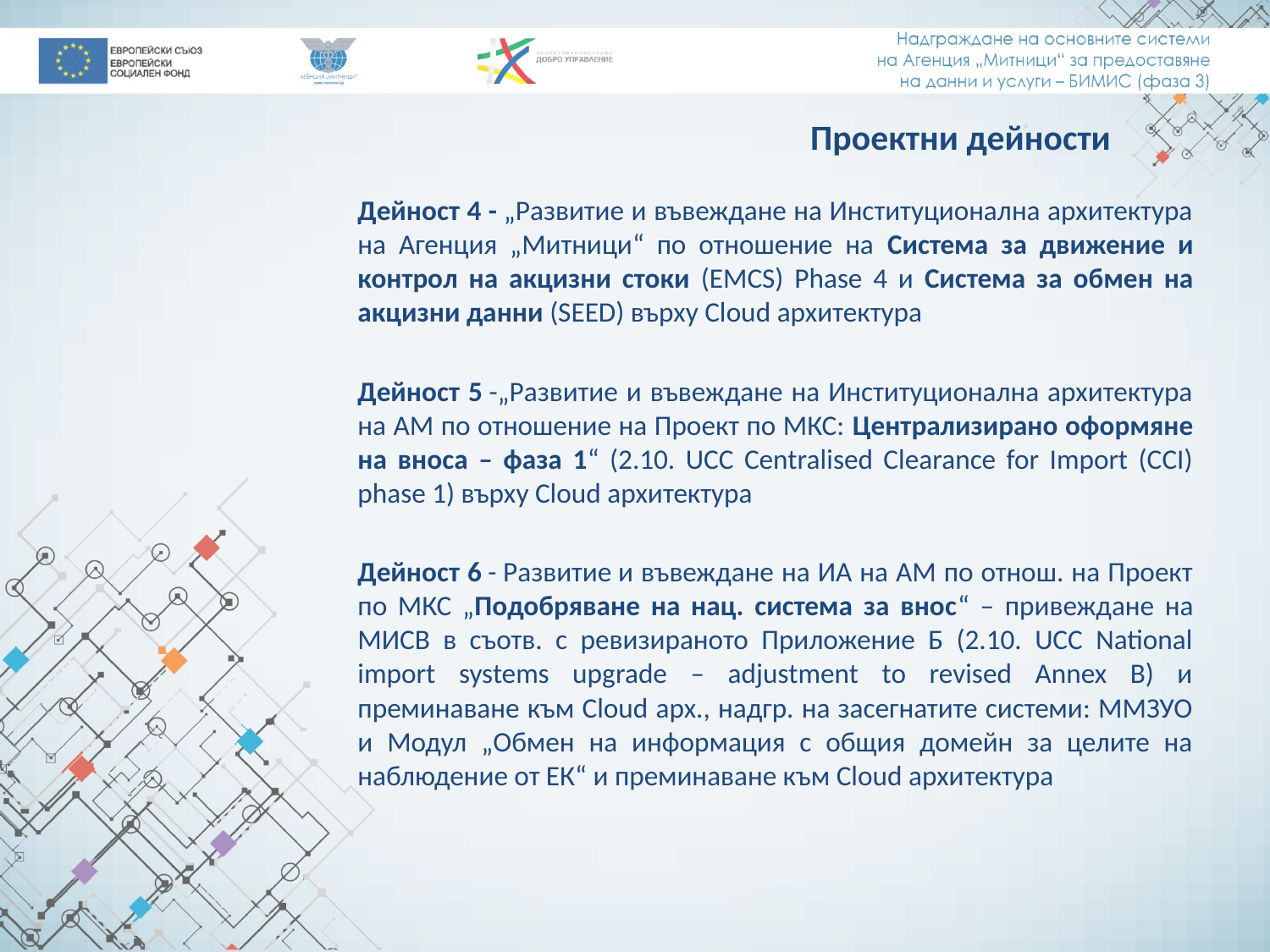

# Проектни дейности
Дейност 4 - „Развитие и въвеждане на Институционална архитектура на Агенция „Митници“ по отношение на Система за движение и контрол на акцизни стоки (EMCS) Phase 4 и Система за обмен на акцизни данни (SEED) върху Cloud архитектура

Дейност 5 -„Развитие и въвеждане на Институционална архитектура на АМ по отношение на Проект по МКС: Централизирано оформяне на вноса – фаза 1“ (2.10. UCC Centralised Clearance for Import (CCI) phase 1) върху Cloud архитектура

Дейност 6 - Развитие и въвеждане на ИА на АМ по отнош. на Проект по МКС „Подобряване на нац. система за внос“ – привеждане на МИСВ в съотв. с ревизираното Приложение Б (2.10. UCC National import systems upgrade – adjustment to revised Annex B) и преминаване към Cloud арх., надгр. на засегнатите системи: ММЗУО и Модул „Обмен на информация с общия домейн за целите на наблюдение от ЕК“ и преминаване към Cloud архитектура